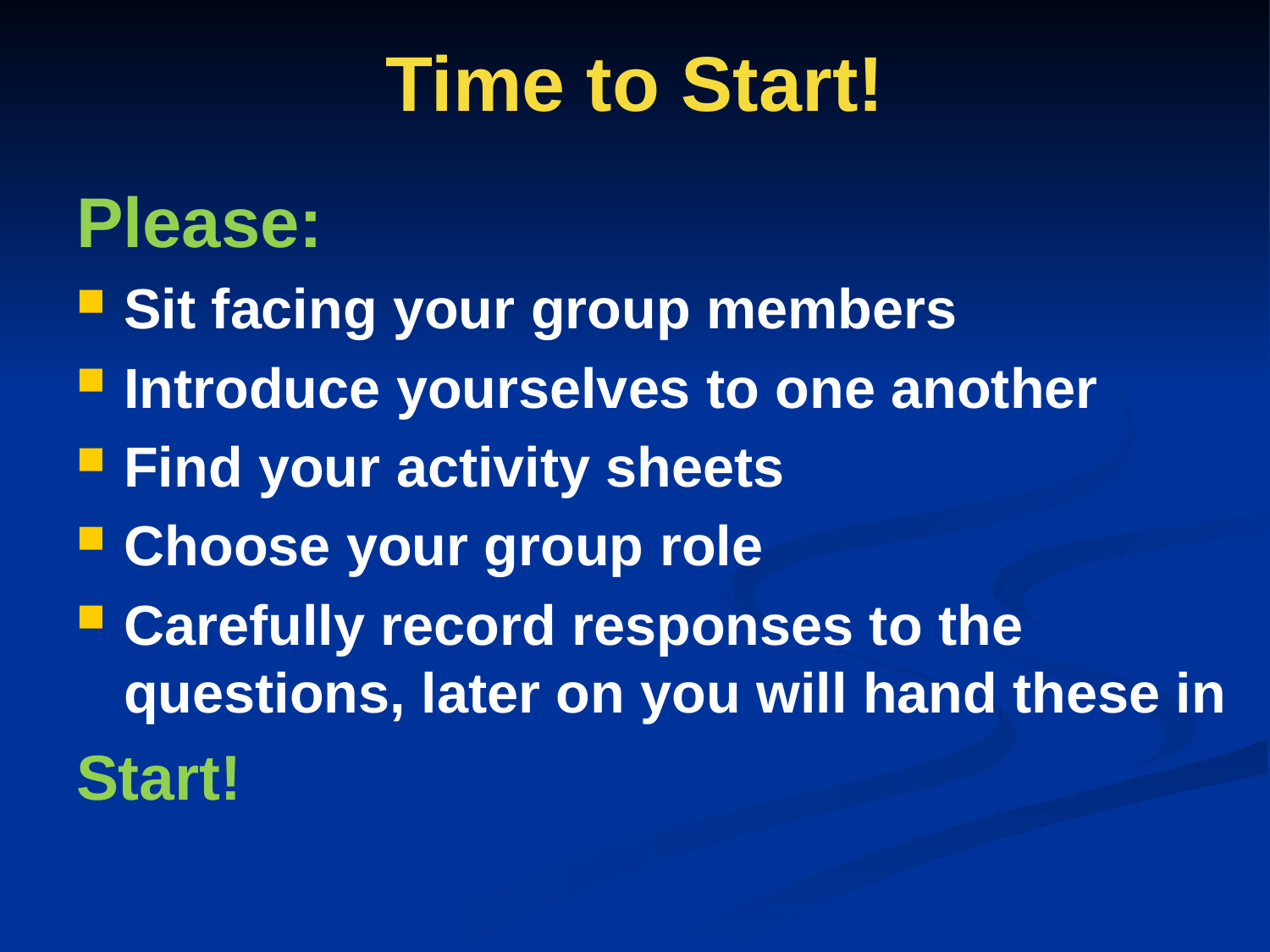

# Time to Start!
Please:
Sit facing your group members
Introduce yourselves to one another
Find your activity sheets
Choose your group role
Carefully record responses to the questions, later on you will hand these in
Start!